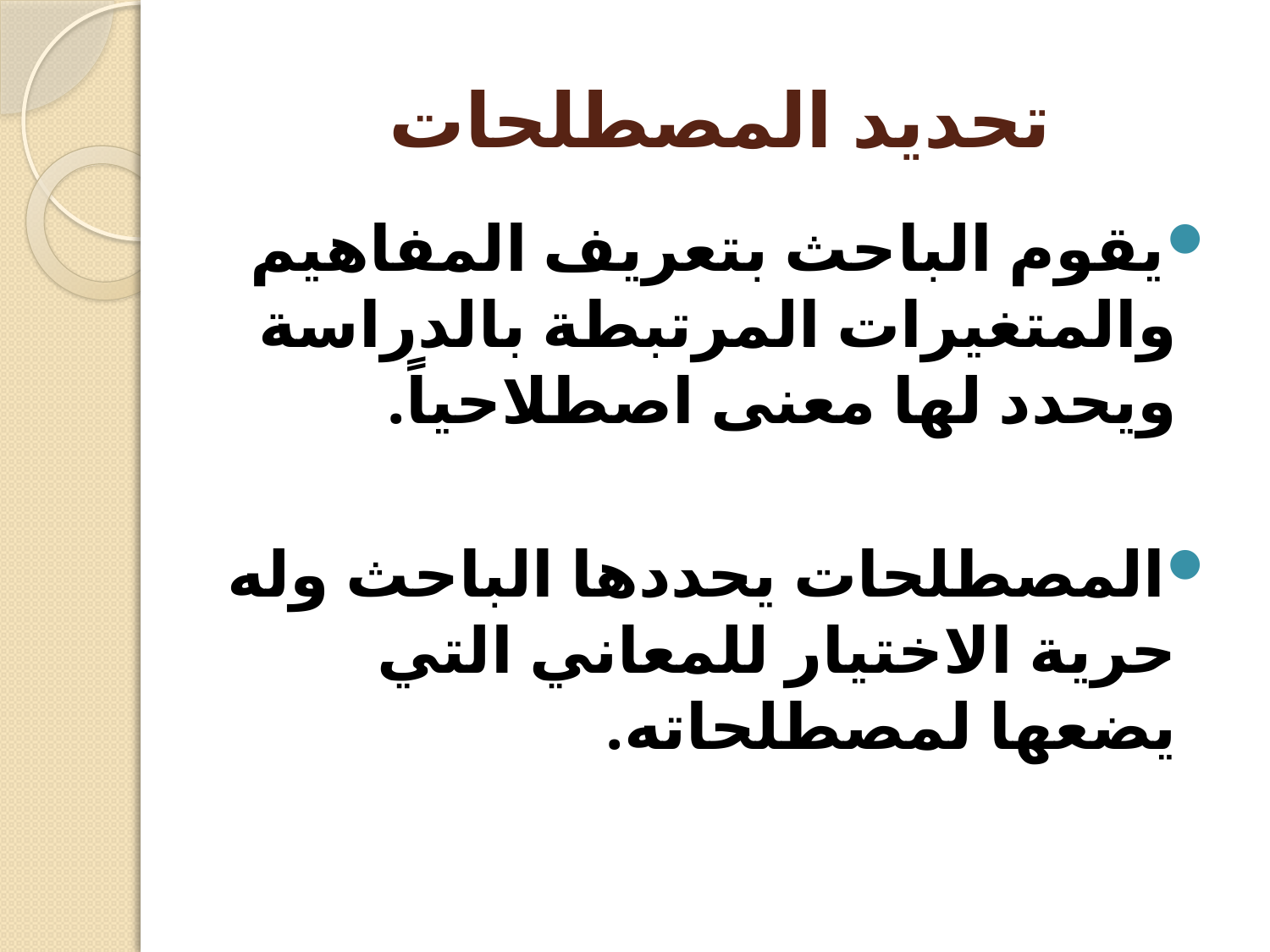

# تحديد المصطلحات
يقوم الباحث بتعريف المفاهيم والمتغيرات المرتبطة بالدراسة ويحدد لها معنى اصطلاحياً.

المصطلحات يحددها الباحث وله حرية الاختيار للمعاني التي يضعها لمصطلحاته.